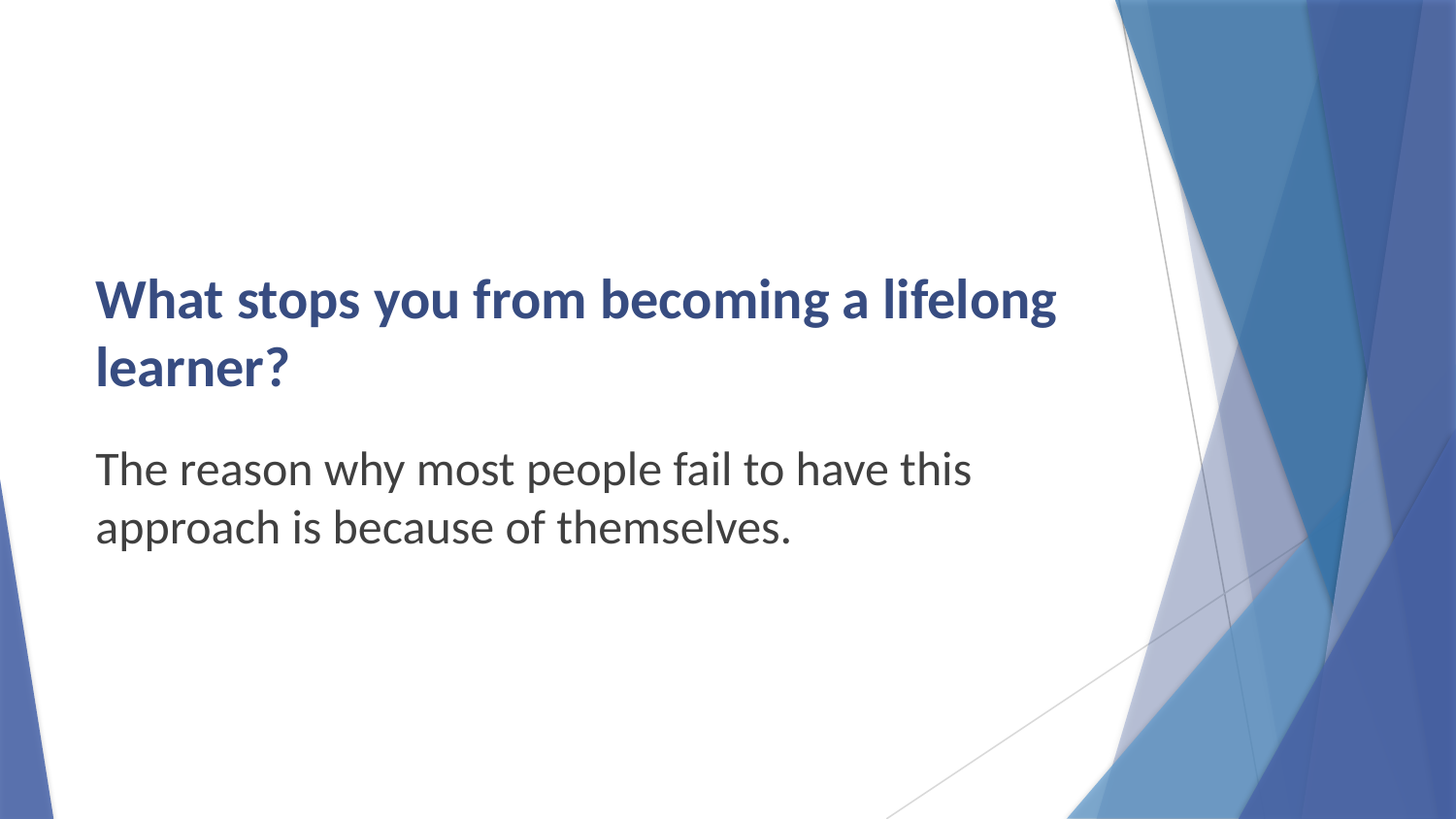

# What stops you from becoming a lifelong learner?
The reason why most people fail to have this approach is because of themselves.